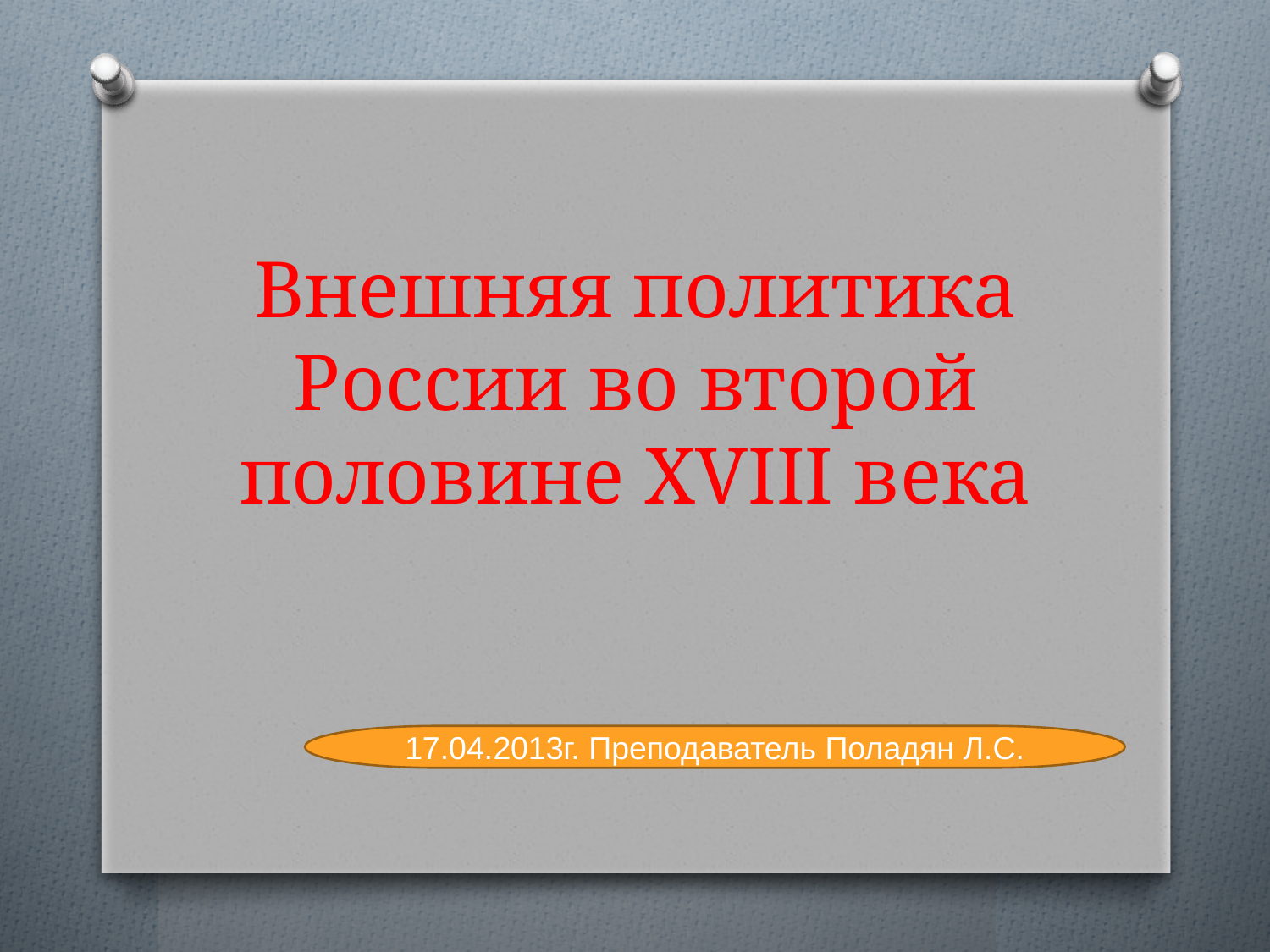

# Внешняя политика России во второй половине XVIII века
17.04.2013г. Преподаватель Поладян Л.С.